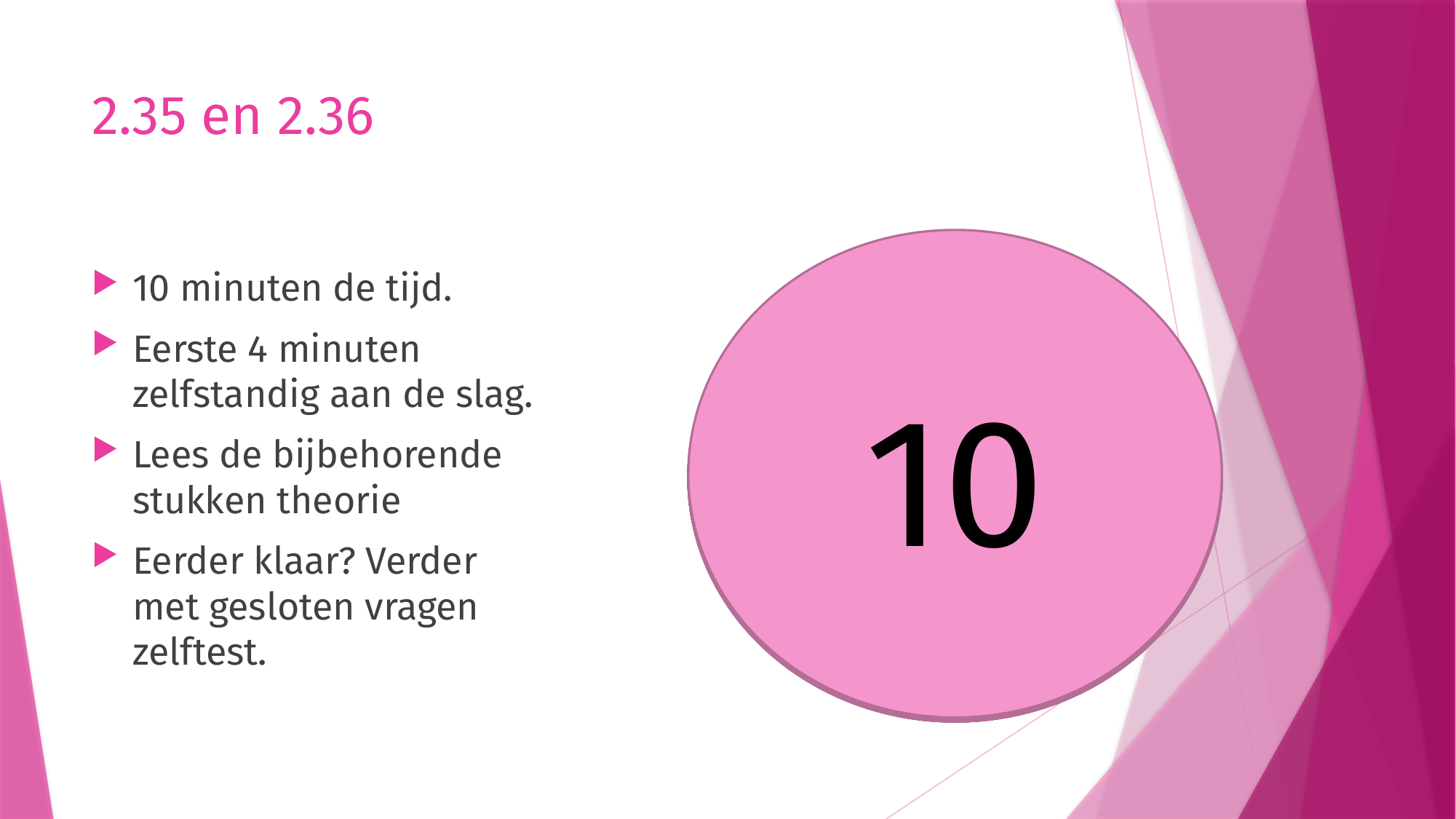

# 2.35 en 2.36
10
9
8
5
6
7
4
3
1
2
10 minuten de tijd.
Eerste 4 minuten zelfstandig aan de slag.
Lees de bijbehorende stukken theorie
Eerder klaar? Verder met gesloten vragen zelftest.